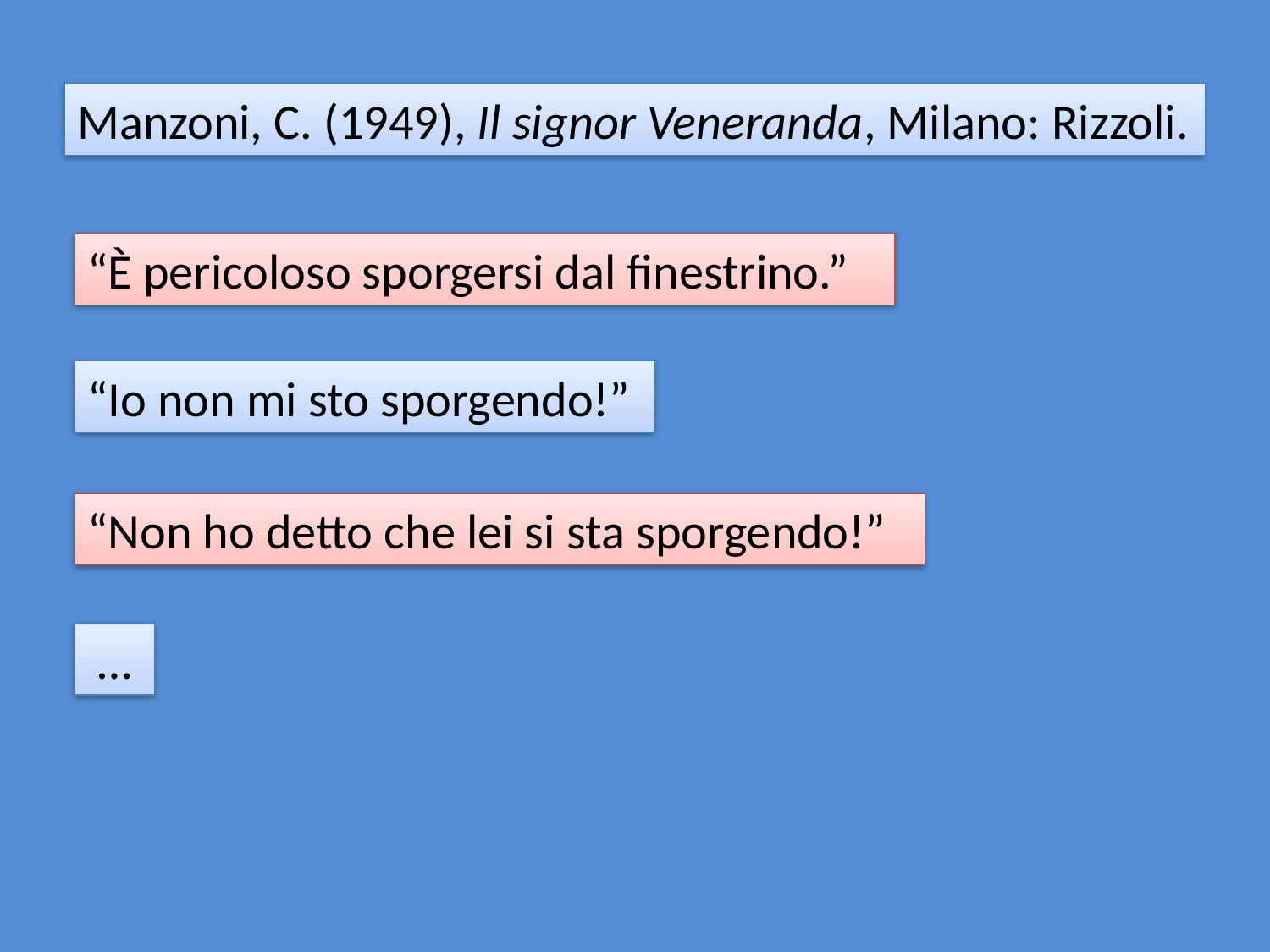

Manzoni, C. (1949), Il signor Veneranda, Milano: Rizzoli.
“È pericoloso sporgersi dal finestrino.”
“Io non mi sto sporgendo!”
“Non ho detto che lei si sta sporgendo!”
…